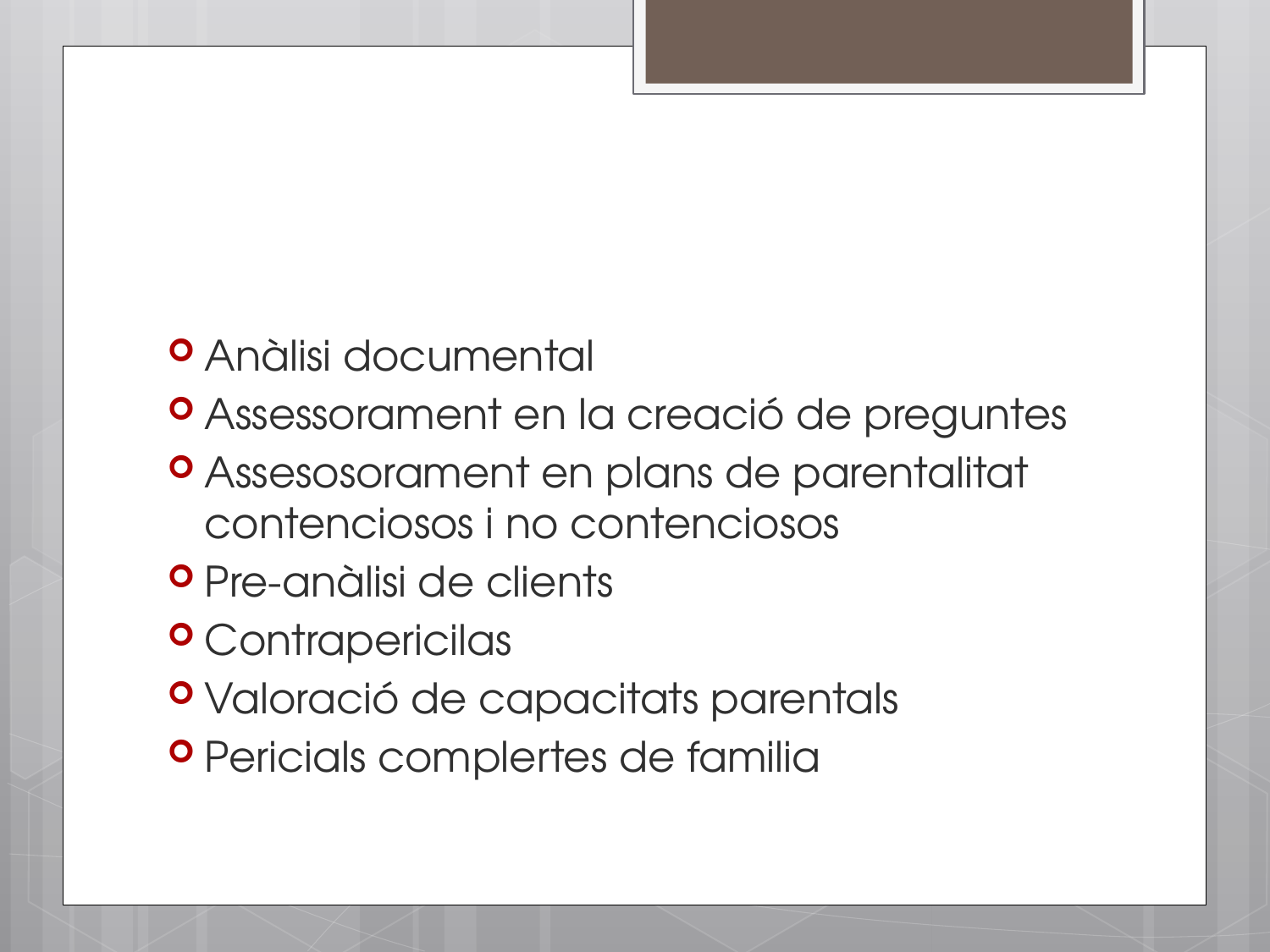

#
Anàlisi documental
Assessorament en la creació de preguntes
Assesosorament en plans de parentalitat contenciosos i no contenciosos
Pre-anàlisi de clients
Contrapericilas
Valoració de capacitats parentals
Pericials complertes de familia